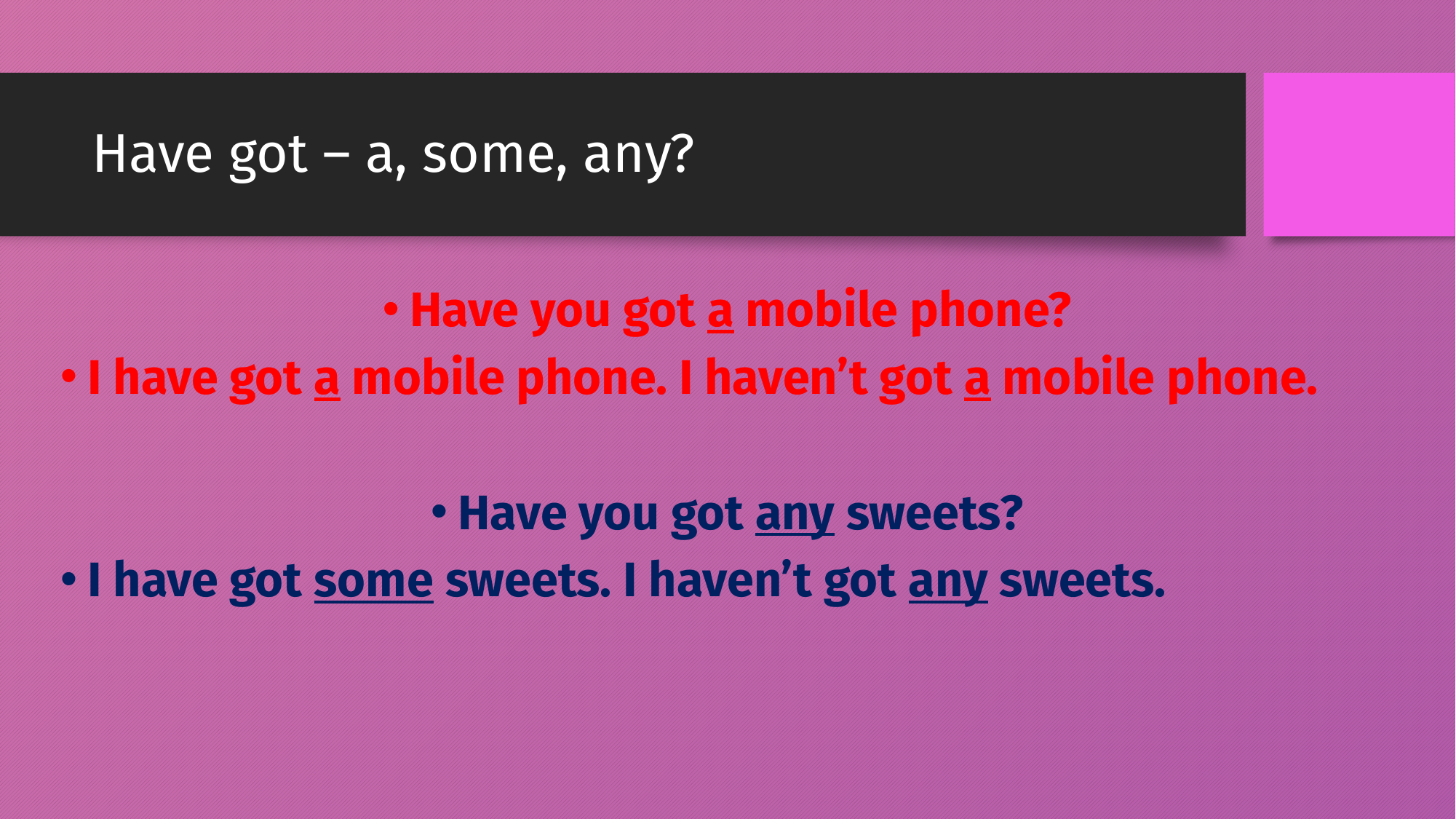

# Have got – a, some, any?
Have you got a mobile phone?
I have got a mobile phone. I haven’t got a mobile phone.

Have you got any sweets?
I have got some sweets. I haven’t got any sweets.